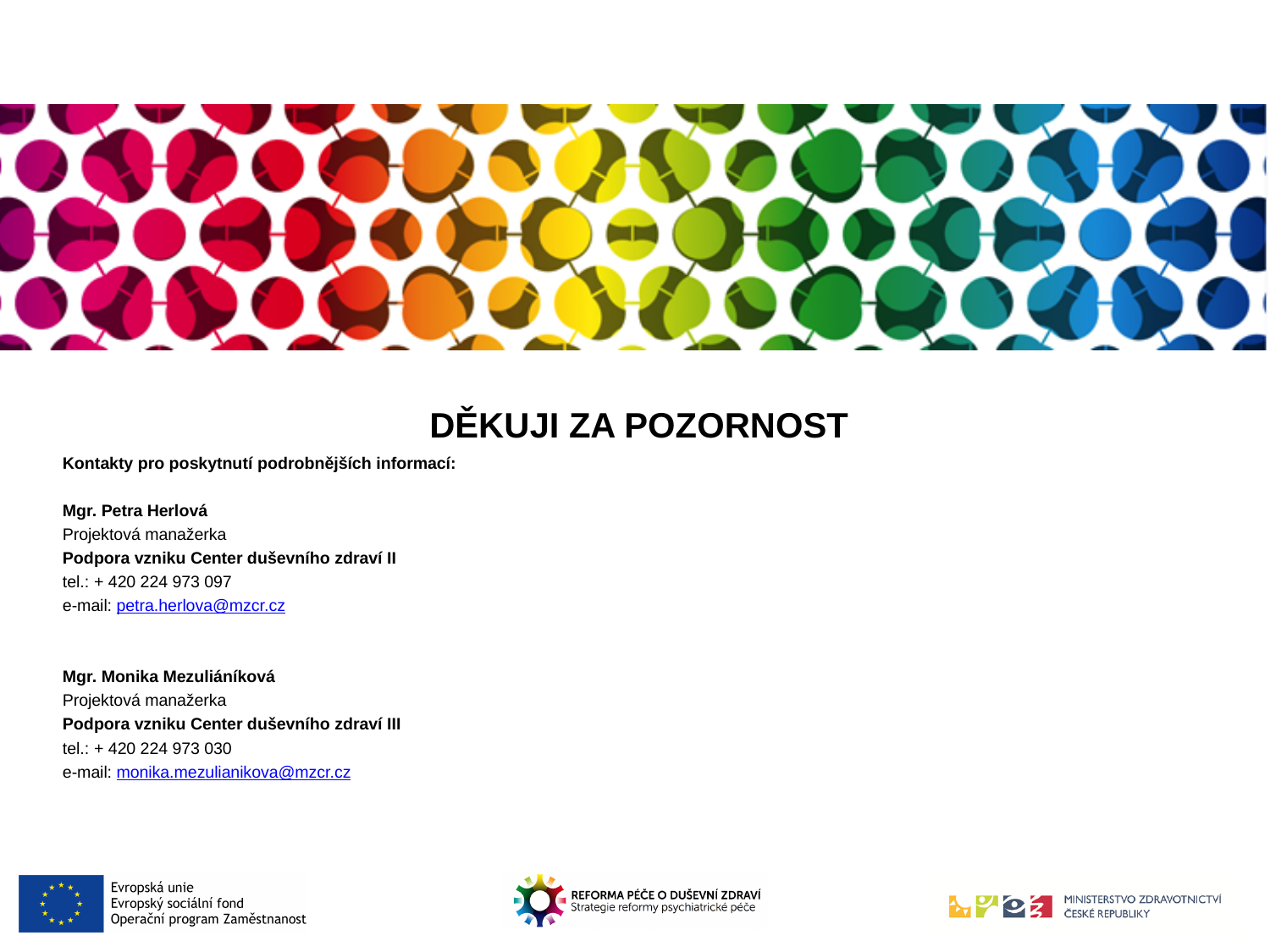

# Děkuji za pozornost
Kontakty pro poskytnutí podrobnějších informací:

Mgr. Petra Herlová
Projektová manažerka
Podpora vzniku Center duševního zdraví II
tel.: + 420 224 973 097
e-mail: petra.herlova@mzcr.cz

Mgr. Monika Mezuliáníková
Projektová manažerka
Podpora vzniku Center duševního zdraví III
tel.: + 420 224 973 030
e-mail: monika.mezulianikova@mzcr.cz